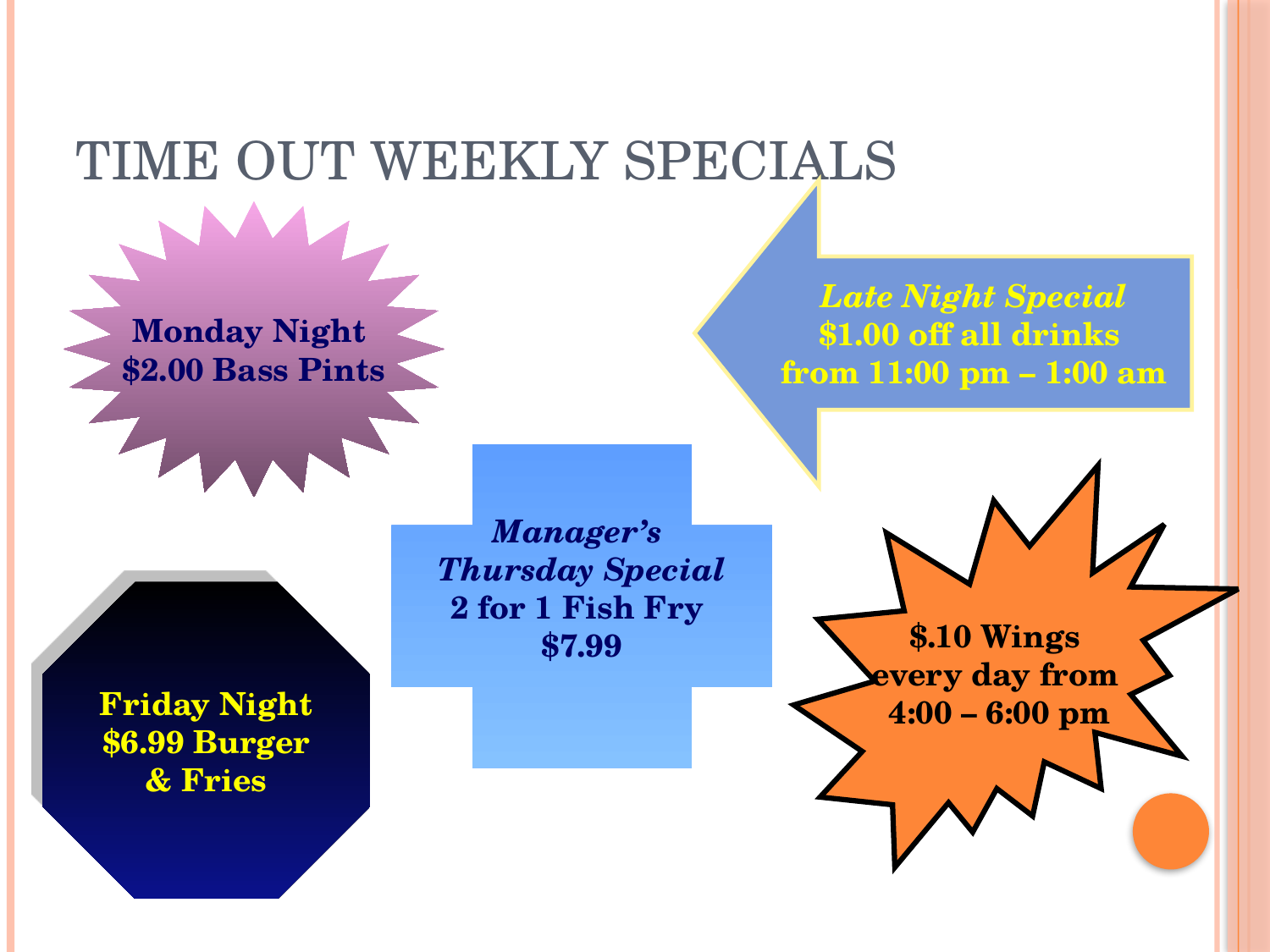

# Time Out Weekly Specials
Late Night Special
$1.00 off all drinks
from 11:00 pm – 1:00 am
Monday Night
$2.00 Bass Pints
Manager’s
Thursday Special
2 for 1 Fish Fry
$7.99

$.10 Wings
every day from
4:00 – 6:00 pm
Friday Night
$6.99 Burger
& Fries